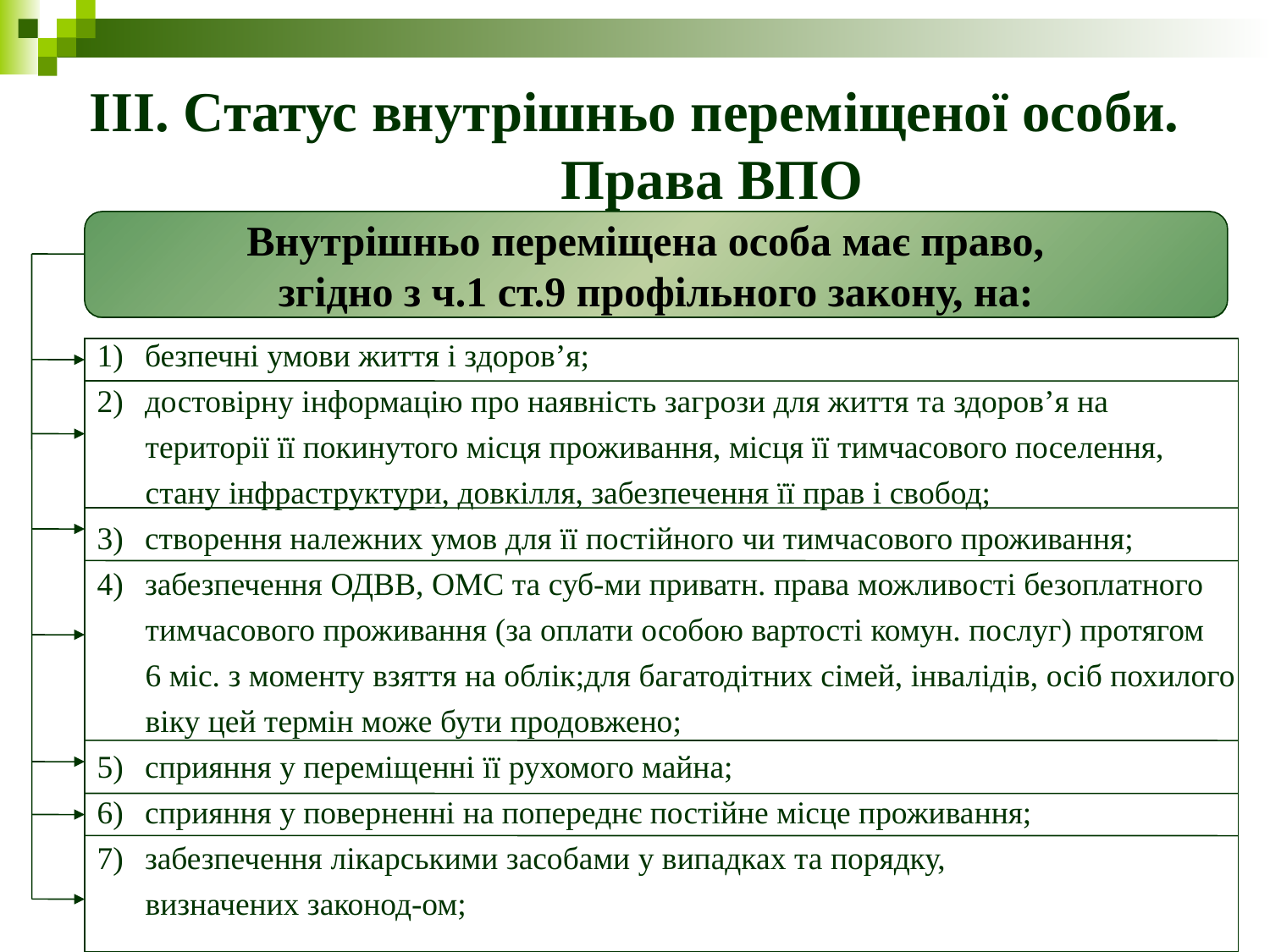

# ІІІ. Статус внутрішньо переміщеної особи. Права ВПО
Внутрішньо переміщена особа має право,
згідно з ч.1 ст.9 профільного закону, на:

безпечні умови життя і здоров’я;
достовірну інформацію про наявність загрози для життя та здоров’я на
      території її покинутого місця проживання, місця її тимчасового поселення,
      стану інфраструктури, довкілля, забезпечення її прав і свобод;
створення належних умов для її постійного чи тимчасового проживання;
забезпечення ОДВВ, ОМС та суб-ми приватн. права можливості безоплатного
      тимчасового проживання (за оплати особою вартості комун. послуг) протягом
      6 міс. з моменту взяття на облік;для багатодітних сімей, інвалідів, осіб похилого
      віку цей термін може бути продовжено;
сприяння у переміщенні її рухомого майна;
сприяння у поверненні на попереднє постійне місце проживання;
забезпечення лікарськими засобами у випадках та порядку,
      визначених законод-ом;